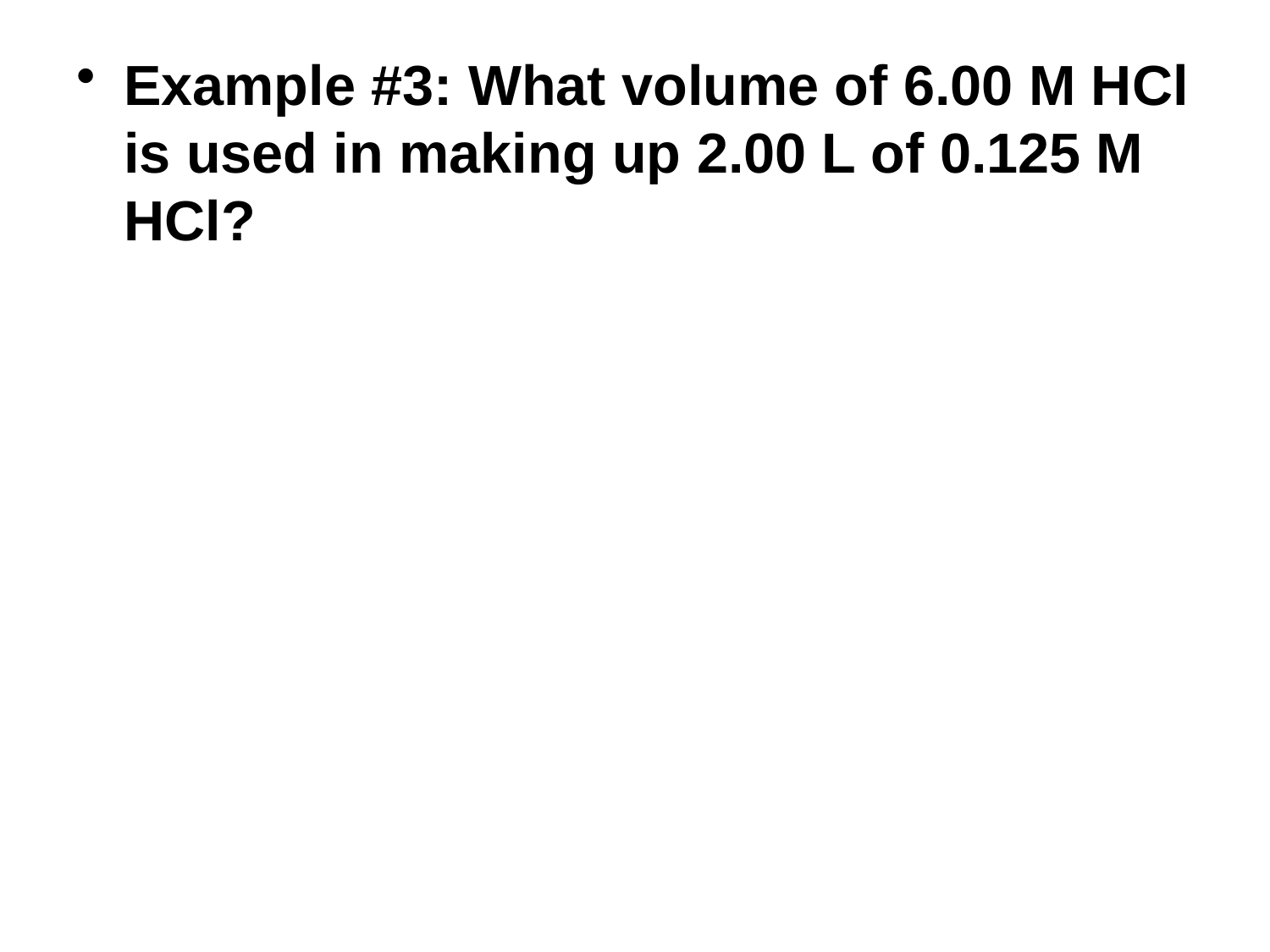

Example #3: What volume of 6.00 M HCl is used in making up 2.00 L of 0.125 M HCl?